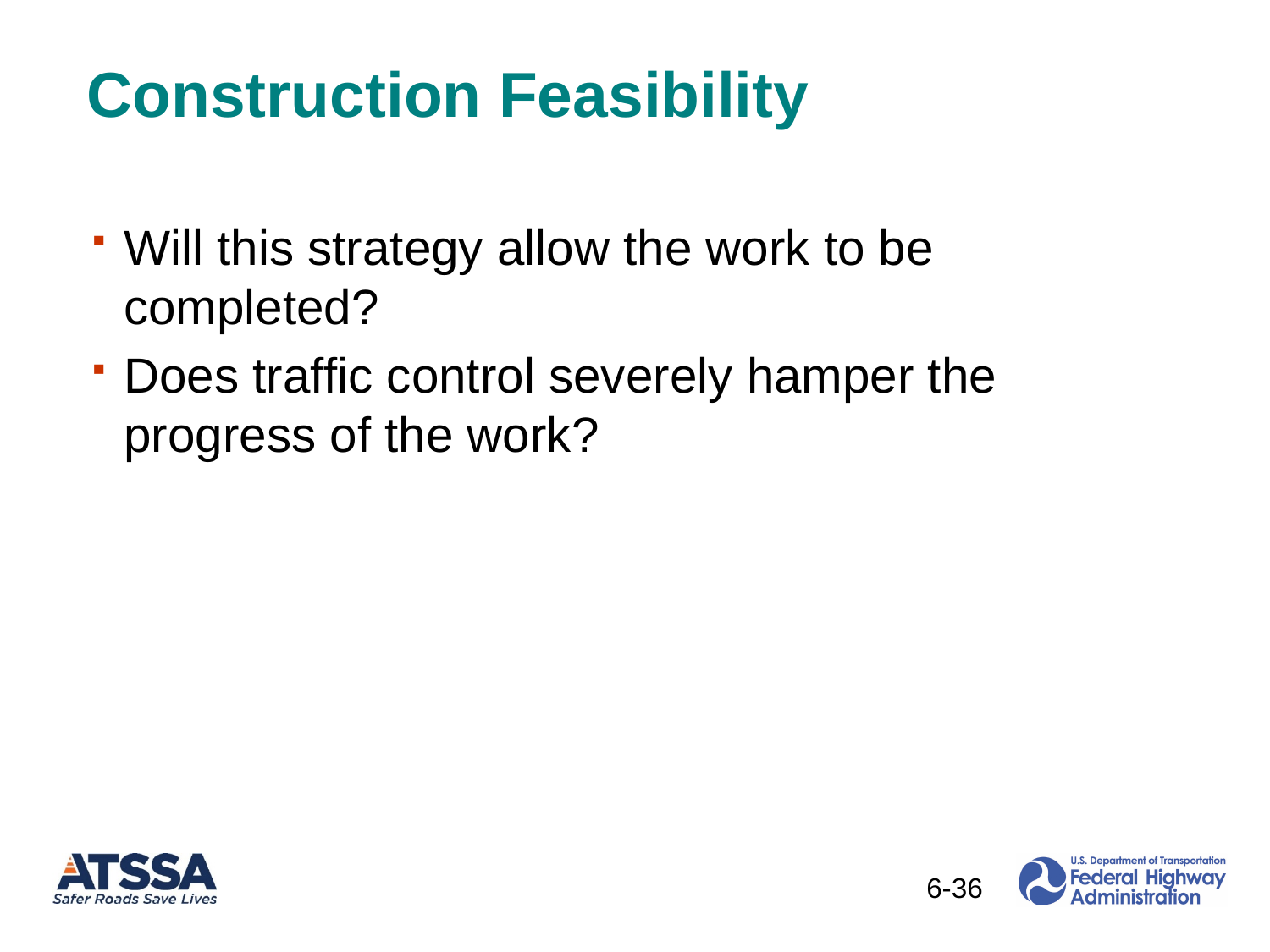

# Construction Feasibility
Will this strategy allow the work to be completed?
Does traffic control severely hamper the progress of the work?